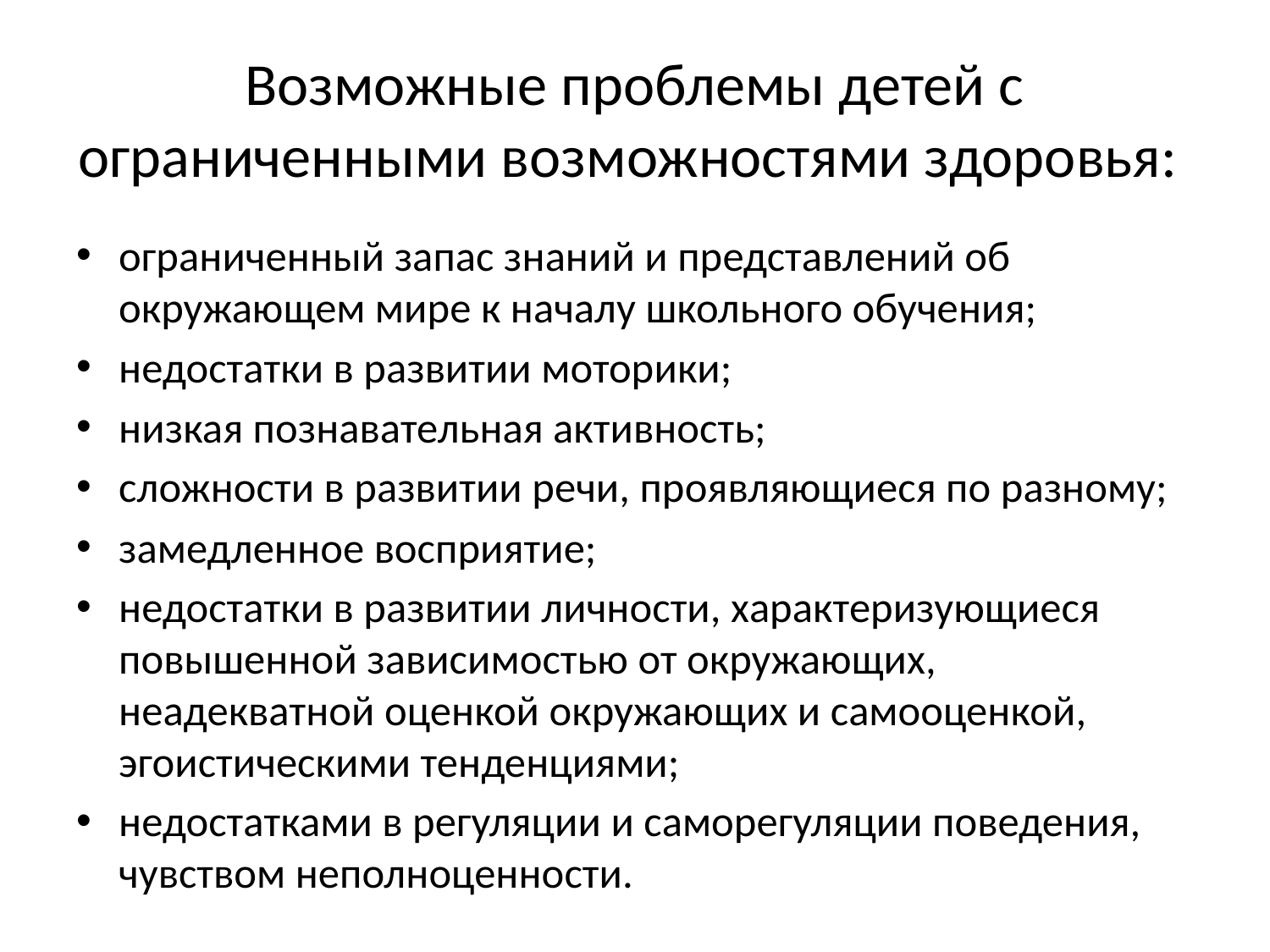

# Возможные проблемы детей с ограниченными возможностями здоровья:
ограниченный запас знаний и представлений об окружающем мире к началу школьного обучения;
недостатки в развитии моторики;
низкая познавательная активность;
сложности в развитии речи, проявляющиеся по разному;
замедленное восприятие;
недостатки в развитии личности, характеризующиеся повышенной зависимостью от окружающих, неадекватной оценкой окружающих и самооценкой, эгоистическими тенденциями;
недостатками в регуляции и саморегуляции поведения, чувством неполноценности.